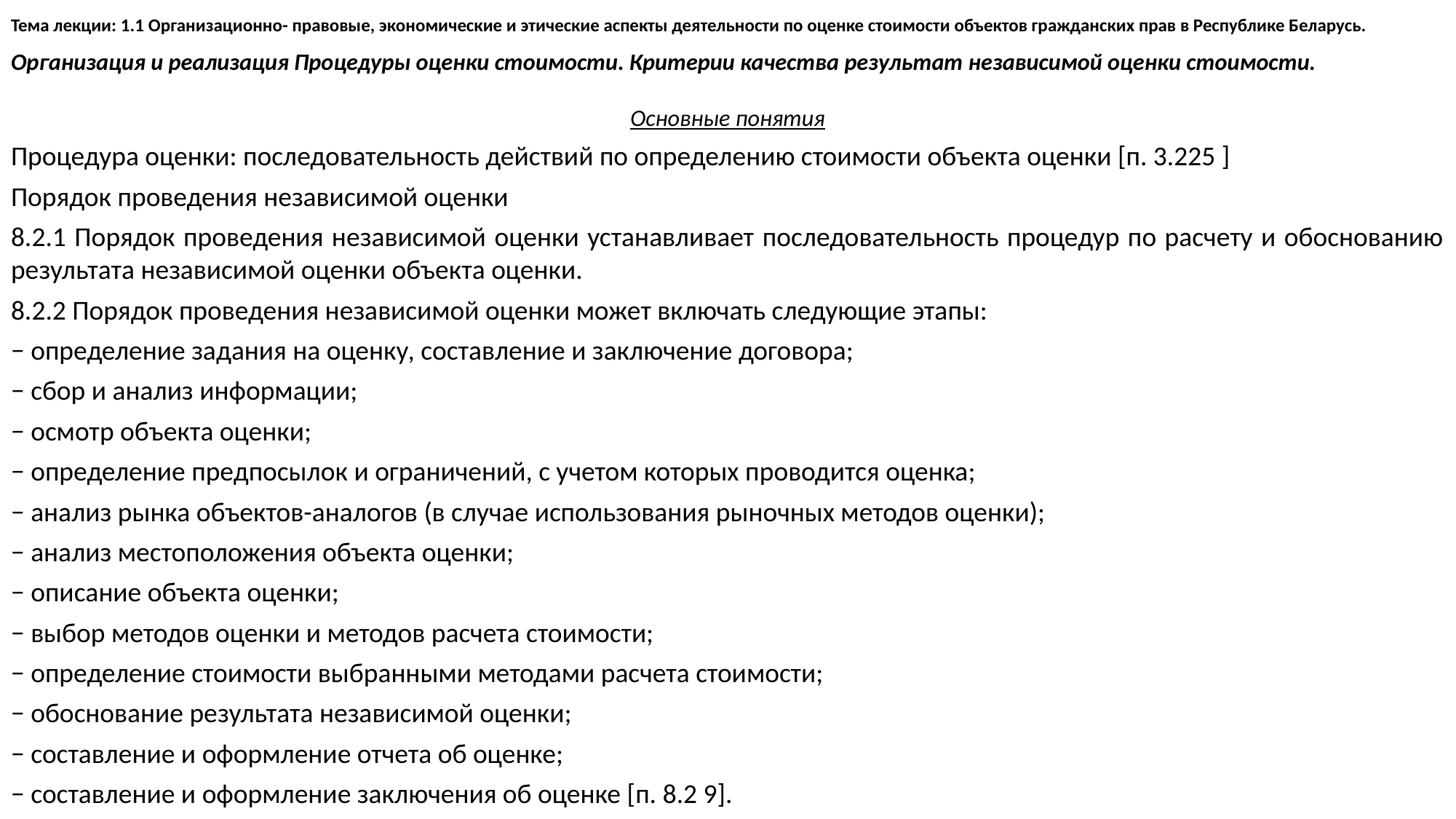

Тема лекции: 1.1 Организационно- правовые, экономические и этические аспекты деятельности по оценке стоимости объектов гражданских прав в Республике Беларусь.
Организация и реализация Процедуры оценки стоимости. Критерии качества результат независимой оценки стоимости.

Основные понятия
Процедура оценки: последовательность действий по определению стоимости объекта оценки [п. 3.225 ]
Порядок проведения независимой оценки
8.2.1 Порядок проведения независимой оценки устанавливает последовательность процедур по расчету и обоснованию результата независимой оценки объекта оценки.
8.2.2 Порядок проведения независимой оценки может включать следующие этапы:
− определение задания на оценку, составление и заключение договора;
− сбор и анализ информации;
− осмотр объекта оценки;
− определение предпосылок и ограничений, с учетом которых проводится оценка;
− анализ рынка объектов-аналогов (в случае использования рыночных методов оценки);
− анализ местоположения объекта оценки;
− описание объекта оценки;
− выбор методов оценки и методов расчета стоимости;
− определение стоимости выбранными методами расчета стоимости;
− обоснование результата независимой оценки;
− составление и оформление отчета об оценке;
− составление и оформление заключения об оценке [п. 8.2 9].